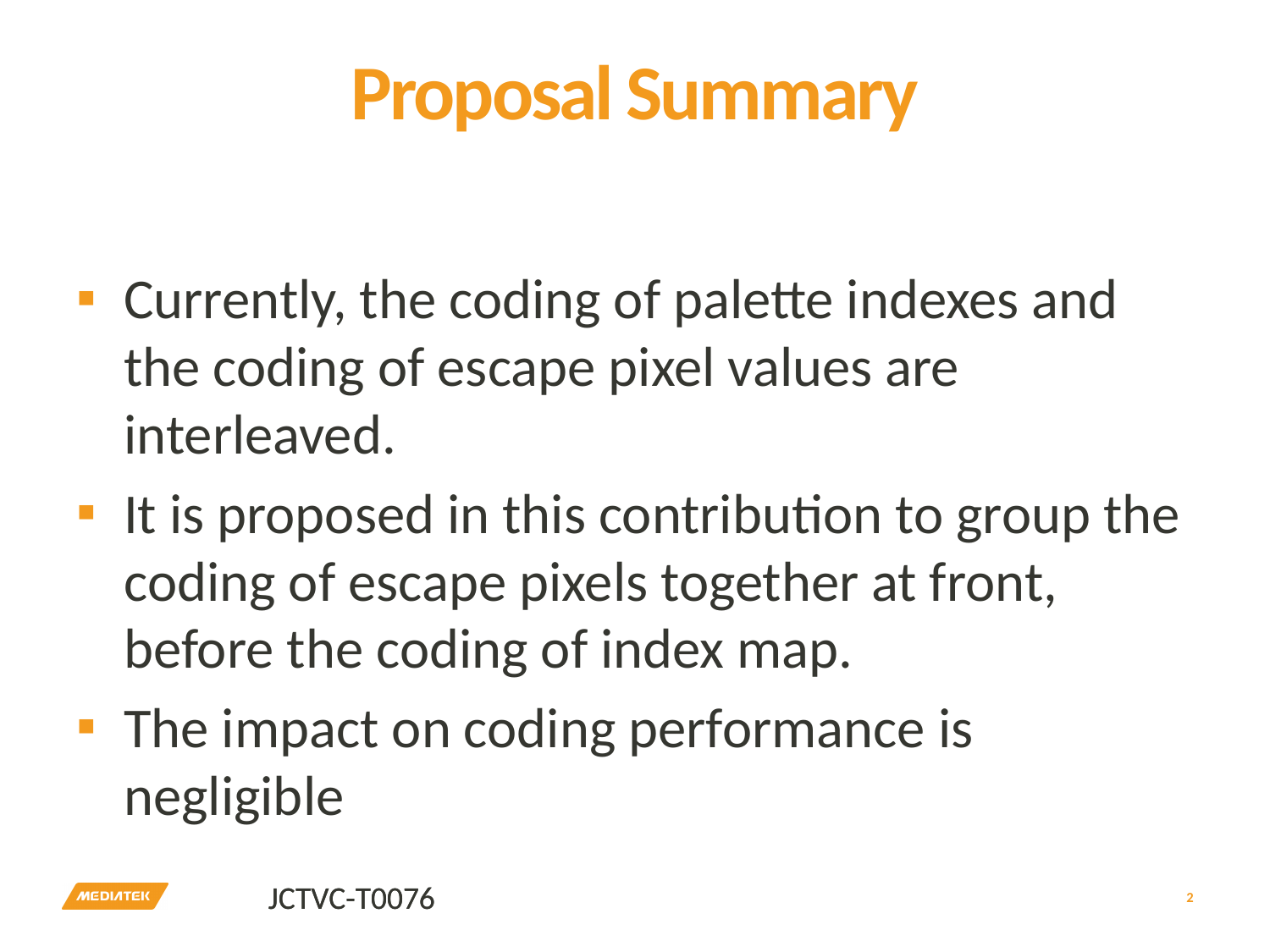

# Proposal Summary
Currently, the coding of palette indexes and the coding of escape pixel values are interleaved.
It is proposed in this contribution to group the coding of escape pixels together at front, before the coding of index map.
The impact on coding performance is negligible
2